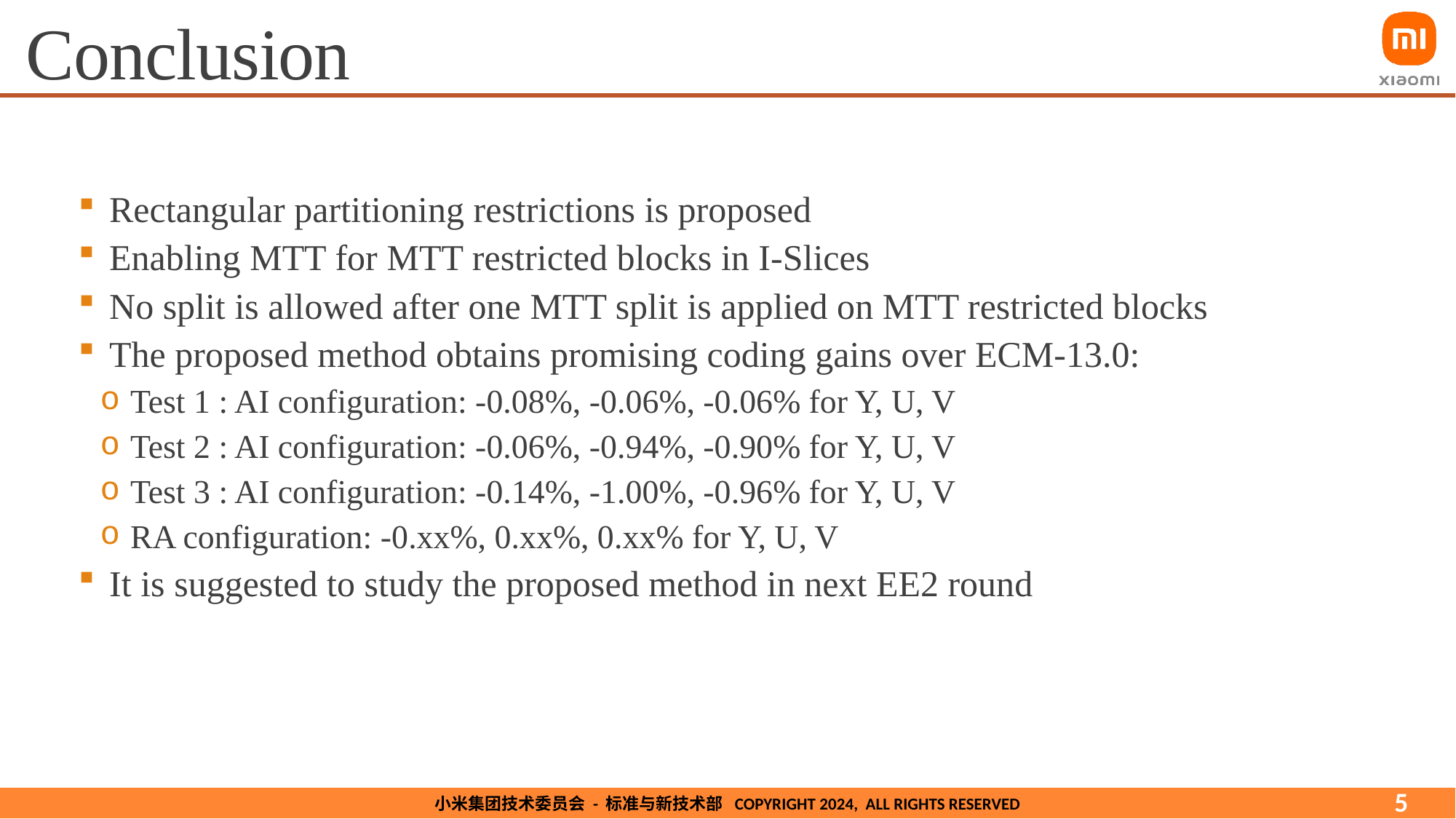

# Conclusion

 Rectangular partitioning restrictions is proposed
 Enabling MTT for MTT restricted blocks in I-Slices
 No split is allowed after one MTT split is applied on MTT restricted blocks
 The proposed method obtains promising coding gains over ECM-13.0:
 Test 1 : AI configuration: -0.08%, -0.06%, -0.06% for Y, U, V
 Test 2 : AI configuration: -0.06%, -0.94%, -0.90% for Y, U, V
 Test 3 : AI configuration: -0.14%, -1.00%, -0.96% for Y, U, V
 RA configuration: -0.xx%, 0.xx%, 0.xx% for Y, U, V
 It is suggested to study the proposed method in next EE2 round

5